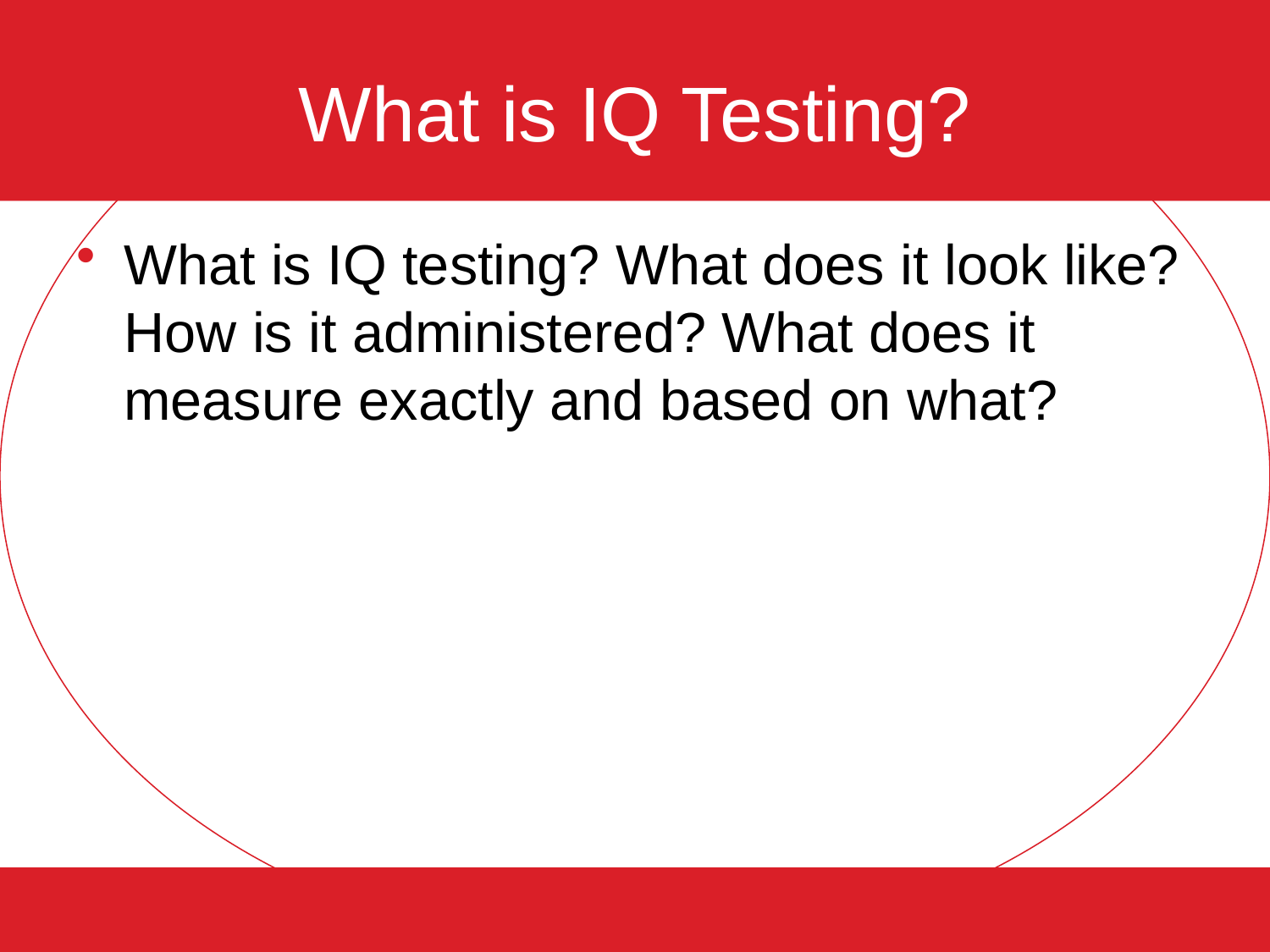

# What is IQ Testing?
What is IQ testing? What does it look like? How is it administered? What does it measure exactly and based on what?